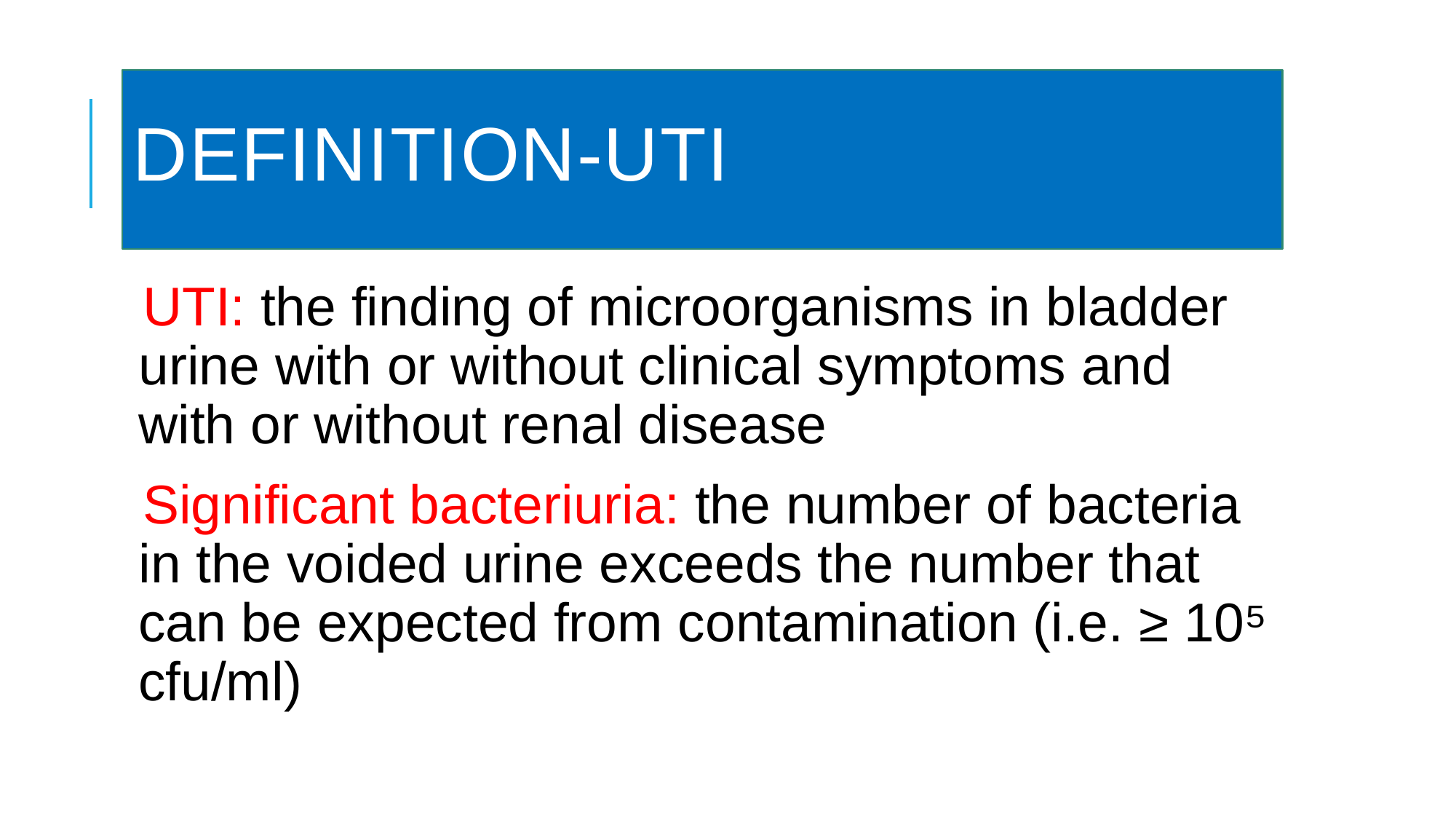

# Definition-UTI
UTI: the finding of microorganisms in bladder urine with or without clinical symptoms and with or without renal disease
Significant bacteriuria: the number of bacteria in the voided urine exceeds the number that can be expected from contamination (i.e. ≥ 10⁵ cfu/ml)